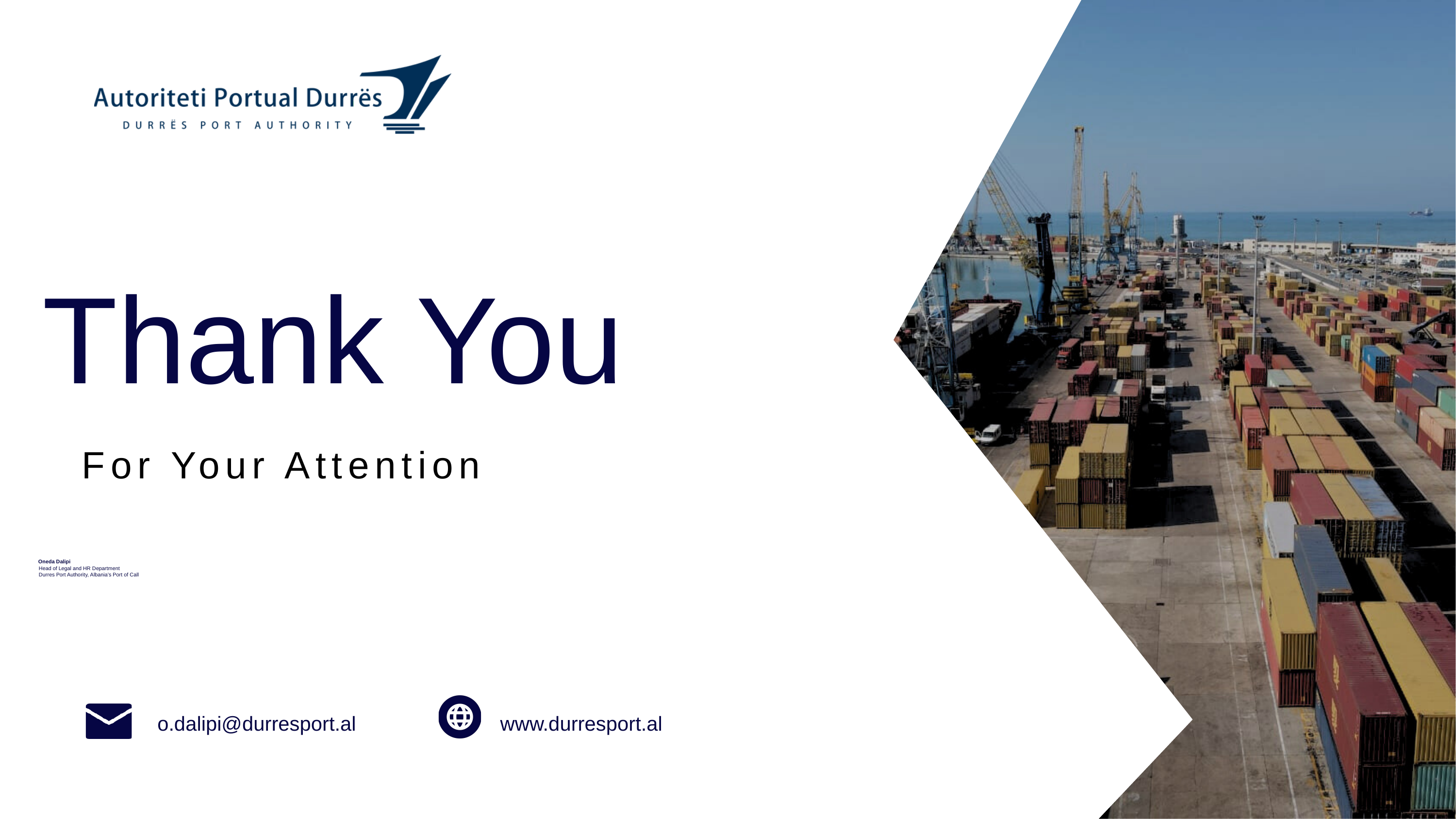

Thank You
For Your Attention
# Oneda Dalipi Head of Legal and HR Department Durres Port Authority, Albania’s Port of Call

o.dalipi@durresport.al
www.durresport.al